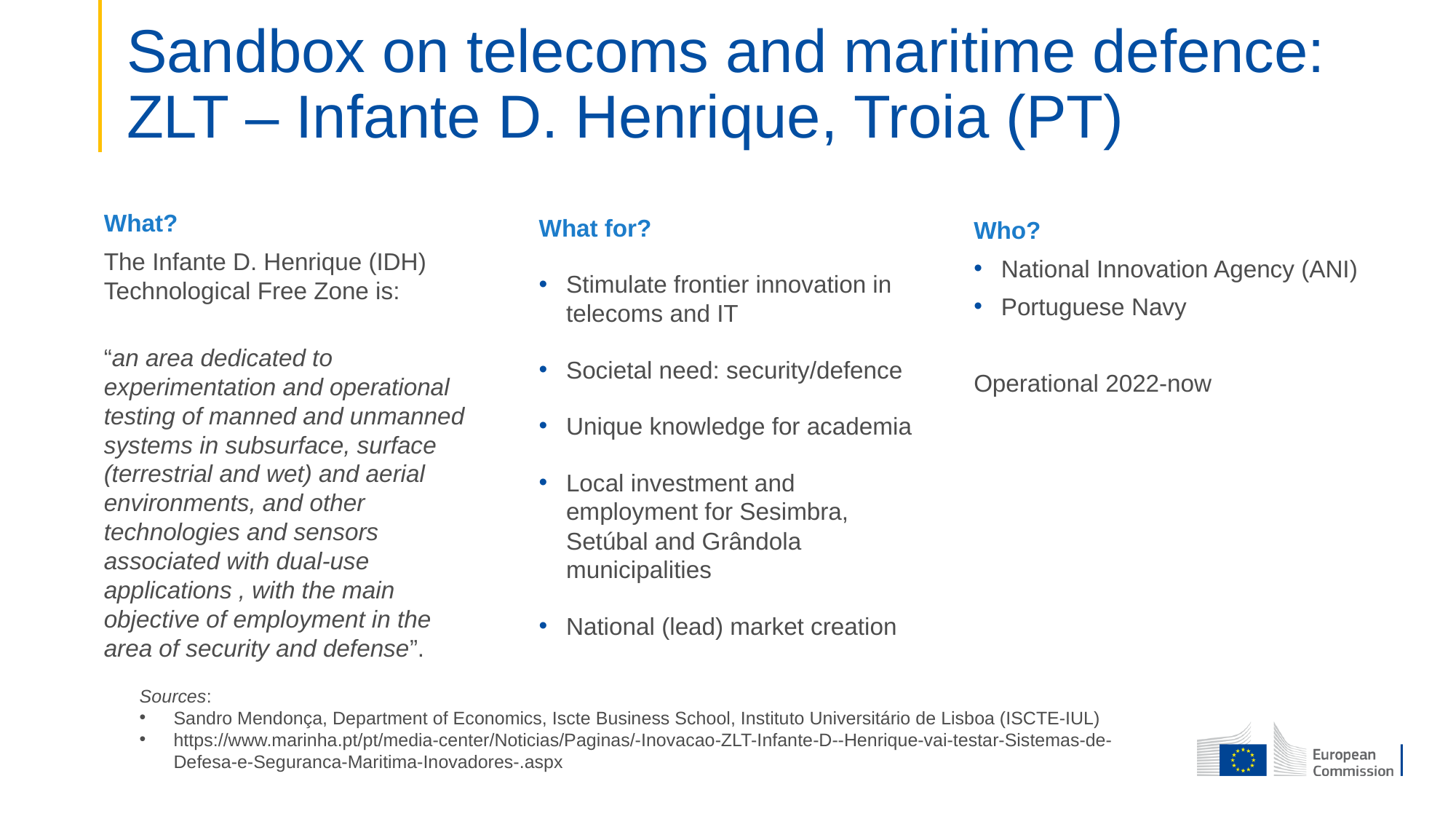

# Sandbox on telecoms and maritime defence: ZLT – Infante D. Henrique, Troia (PT)
What?
The Infante D. Henrique (IDH) Technological Free Zone is:
“an area dedicated to experimentation and operational testing of manned and unmanned systems in subsurface, surface (terrestrial and wet) and aerial environments, and other technologies and sensors associated with dual-use applications , with the main objective of employment in the area of security and defense”.​

What for?
Stimulate frontier innovation in telecoms and IT
Societal need: security/defence
Unique knowledge for academia
Local investment and employment for Sesimbra, Setúbal and Grândola municipalities
National (lead) market creation
Who?
National Innovation Agency (ANI)
Portuguese Navy

Operational 2022-now

Sources:
Sandro Mendonça, Department of Economics, Iscte Business School, Instituto Universitário de Lisboa (ISCTE-IUL)
https://www.marinha.pt/pt/media-center/Noticias/Paginas/-Inovacao-ZLT-Infante-D--Henrique-vai-testar-Sistemas-de-Defesa-e-Seguranca-Maritima-Inovadores-.aspx